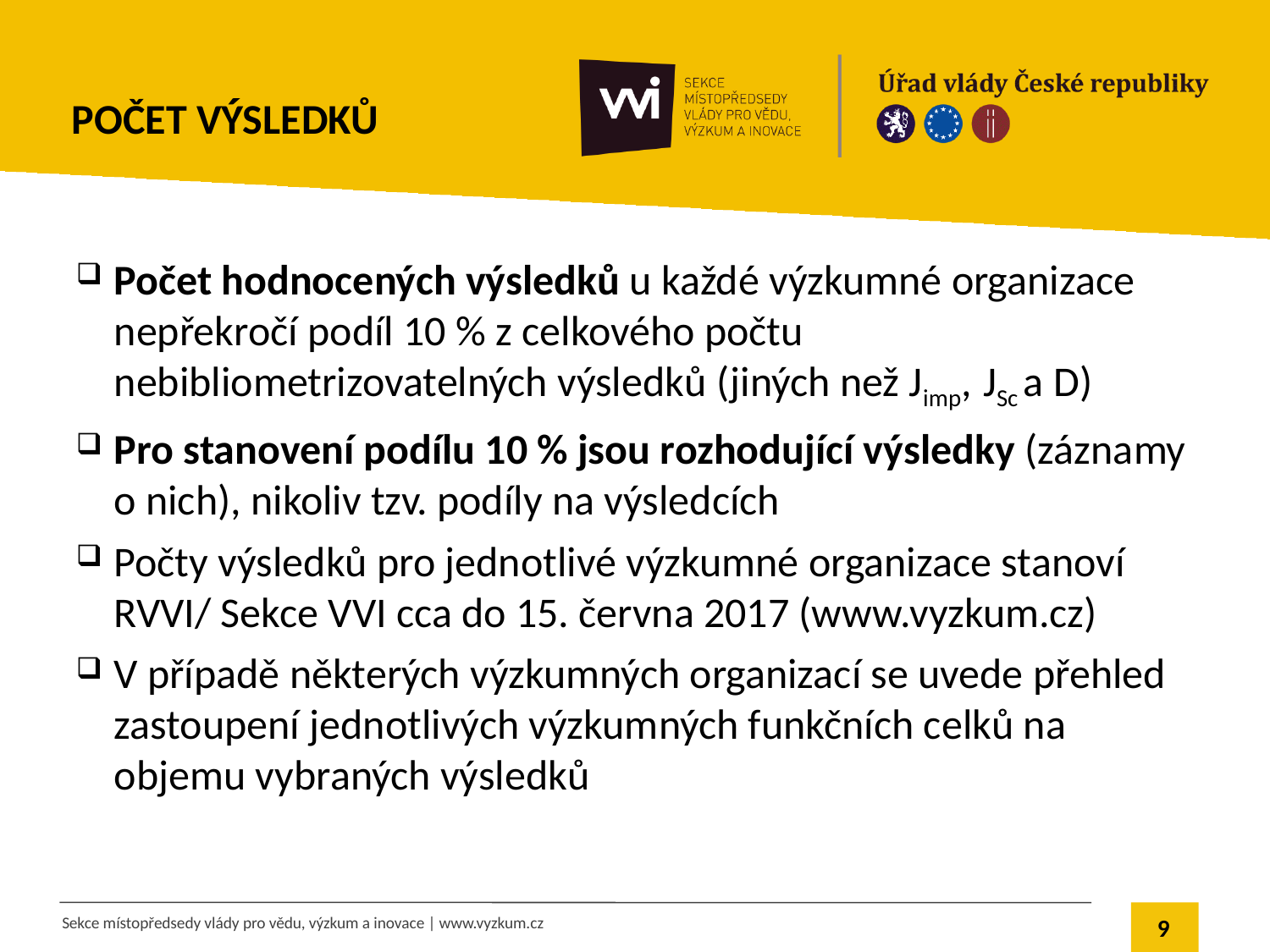

# Počet výsledků
Počet hodnocených výsledků u každé výzkumné organizace nepřekročí podíl 10 % z celkového počtu nebibliometrizovatelných výsledků (jiných než Jimp,  JSc a D)
Pro stanovení podílu 10 % jsou rozhodující výsledky (záznamy o nich), nikoliv tzv. podíly na výsledcích
Počty výsledků pro jednotlivé výzkumné organizace stanoví RVVI/ Sekce VVI cca do 15. června 2017 (www.vyzkum.cz)
V případě některých výzkumných organizací se uvede přehled zastoupení jednotlivých výzkumných funkčních celků na objemu vybraných výsledků
9